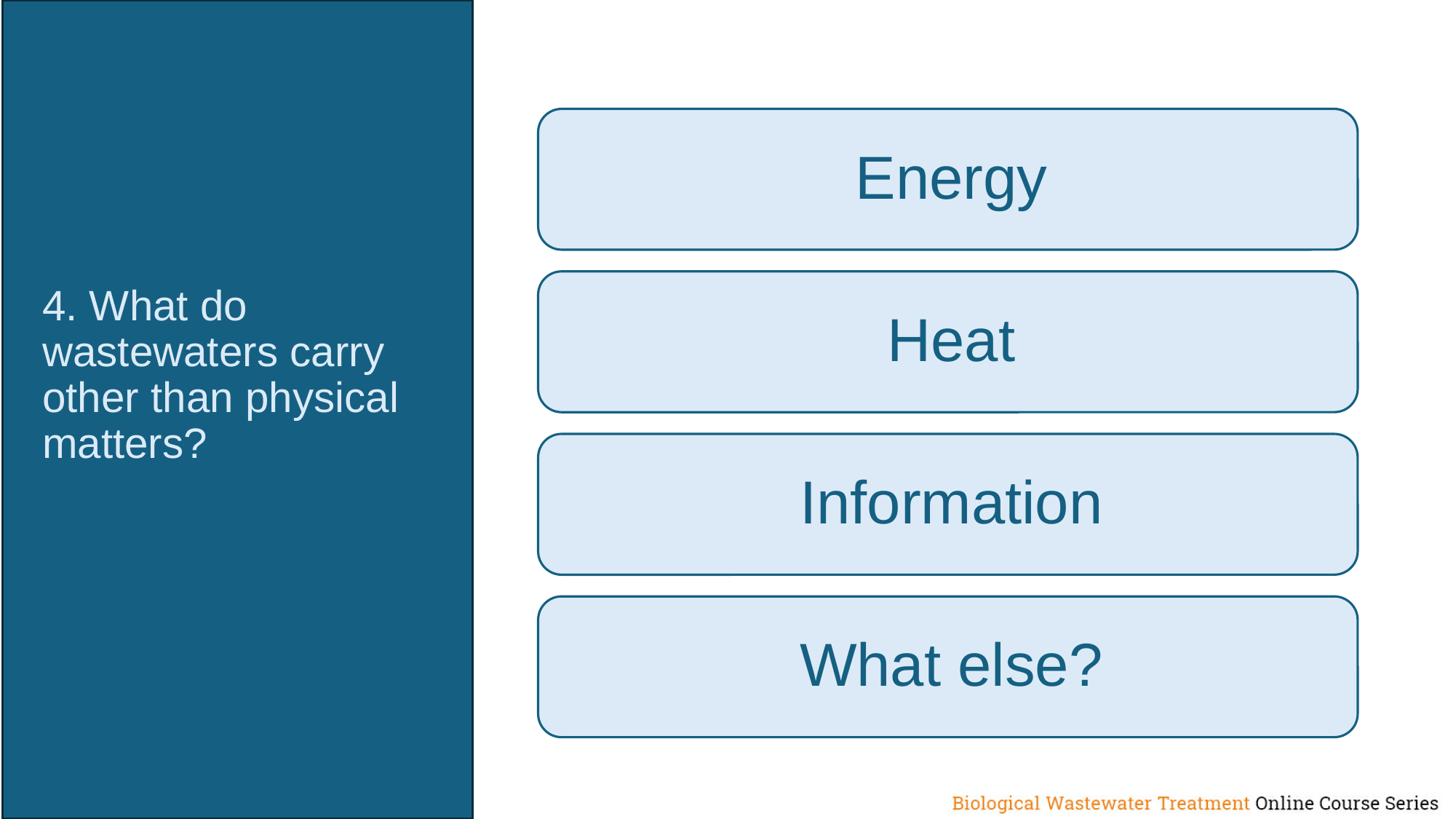

Energy
Heat
Information
What else?
4. What do wastewaters carry other than physical
matters?